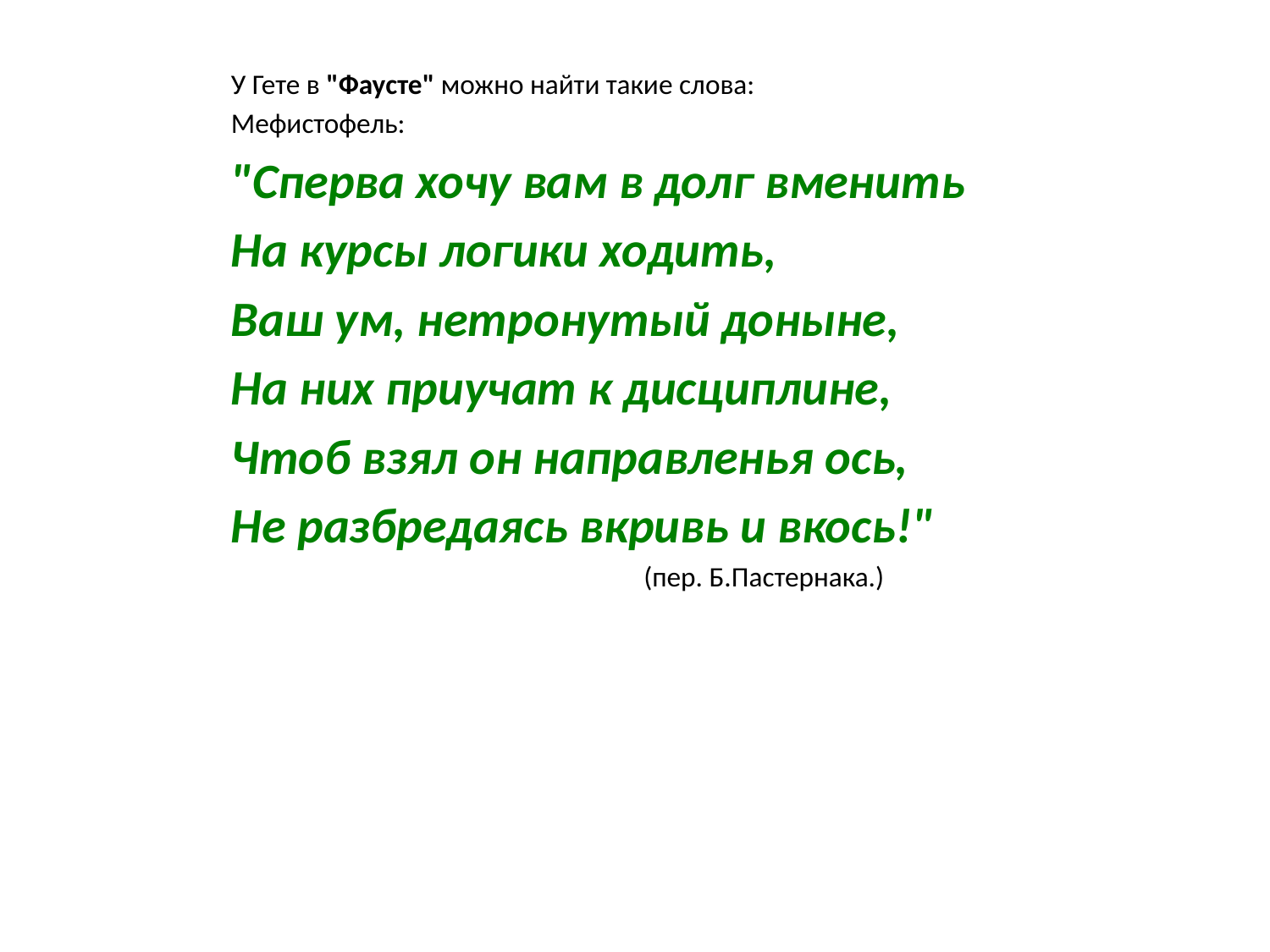

У Гете в "Фаусте" можно найти такие слова:
Мефистофель:
"Сперва хочу вам в долг вменить
На курсы логики ходить,
Ваш ум, нетронутый доныне,
На них приучат к дисциплине,
Чтоб взял он направленья ось,
Не разбредаясь вкривь и вкось!"
                                                                 (пер. Б.Пастернака.)